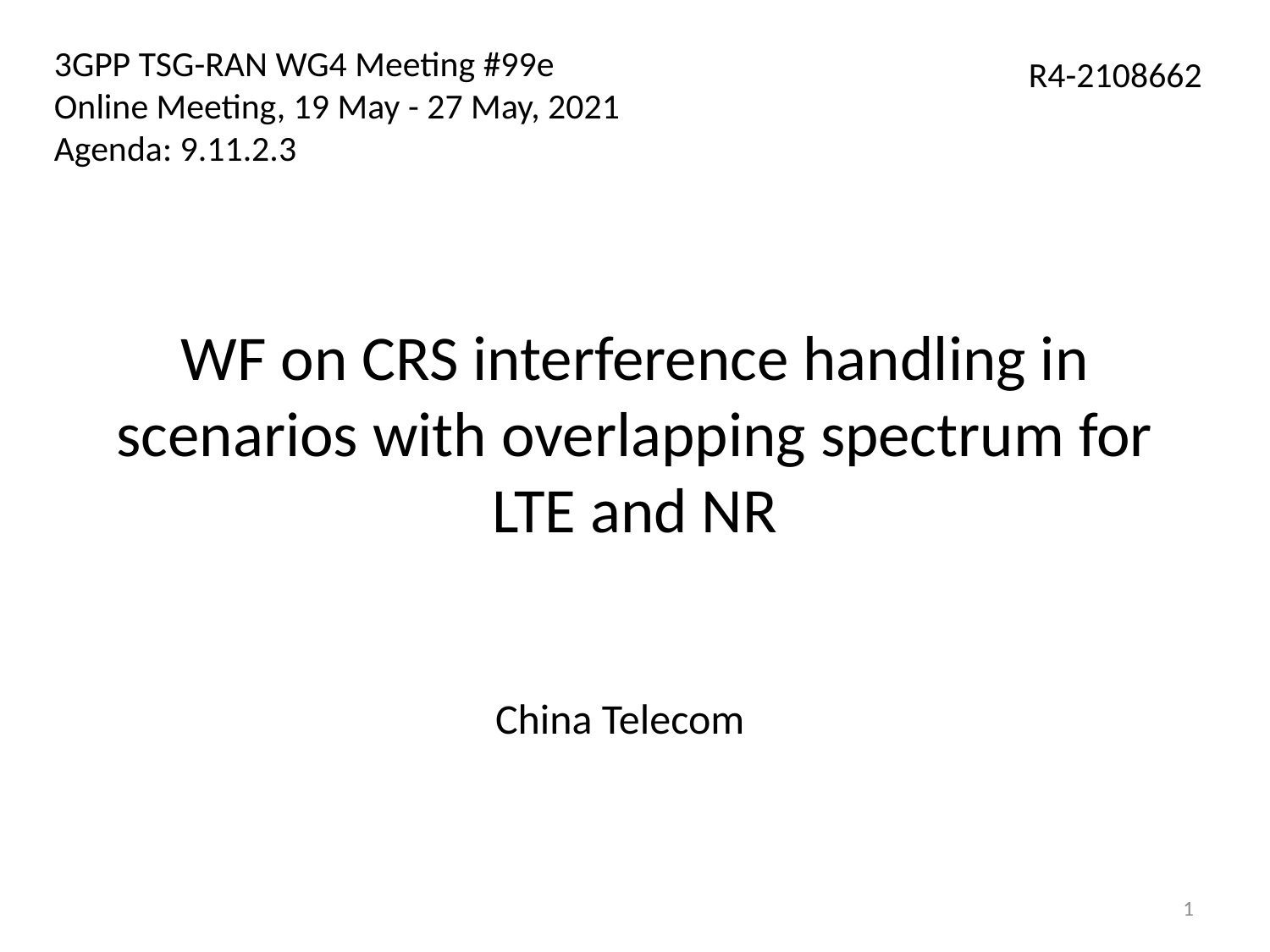

3GPP TSG-RAN WG4 Meeting #99e
Online Meeting, 19 May - 27 May, 2021
Agenda: 9.11.2.3
R4-2108662
# WF on CRS interference handling in scenarios with overlapping spectrum for LTE and NR
China Telecom
1